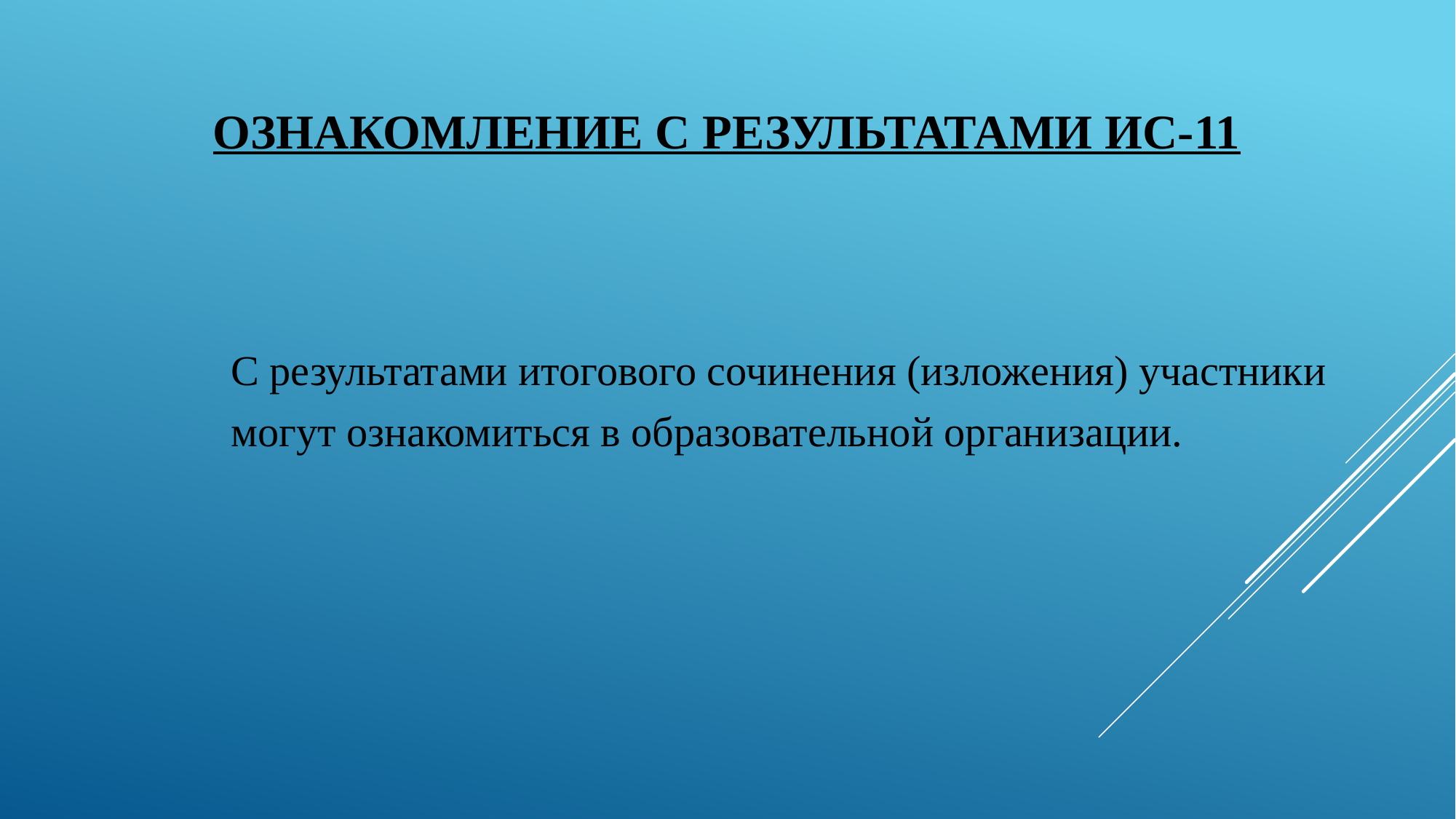

# Ознакомление с результатами ИС-11

С результатами итогового сочинения (изложения) участники могут ознакомиться в образовательной организации.